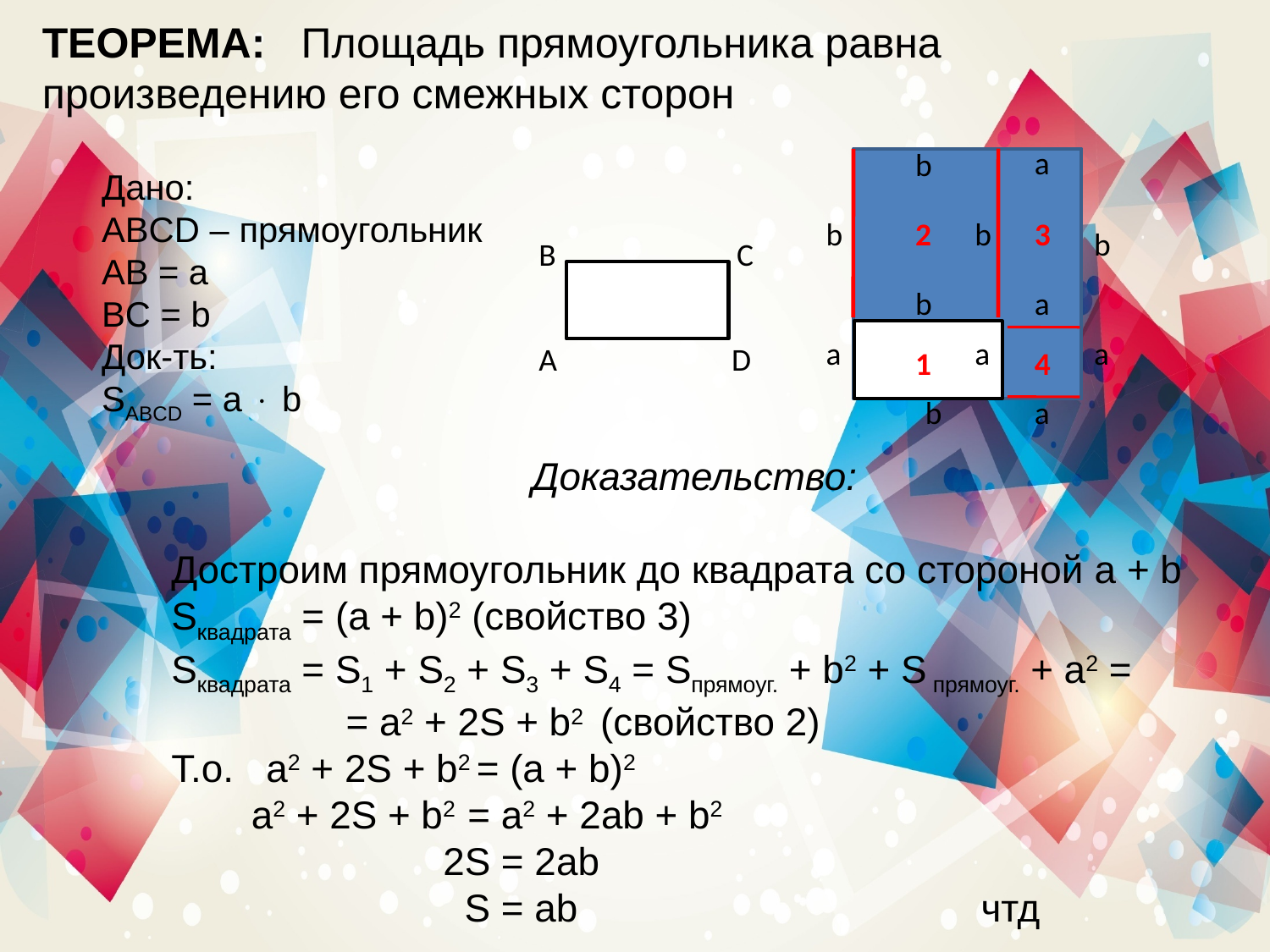

ТЕОРЕМА:   Площадь прямоугольника равна произведению его смежных сторон
а
b
b
b
b
b
а
а
а
а
b
а

2
3
4
1
Дано:
ABCD – прямоугольник
AB = а
BC = b
Док-ть:
SABCD = a ⋅ b
B
C

A
D
Доказательство:

Достроим прямоугольник до квадрата со стороной a + b
Sквадрата = (a + b)2 (свойство 3)
Sквадрата = S1 + S2 + S3 + S4 = Sпрямоуг. + b2 + S прямоуг. + a2 =
		= a2 + 2S + b2  (свойство 2)
Т.о.   a2 + 2S + b2 = (a + b)2
	   a2 + 2S + b2  = a2 + 2ab + b2
		         2S = 2ab
		           S = ab				чтд